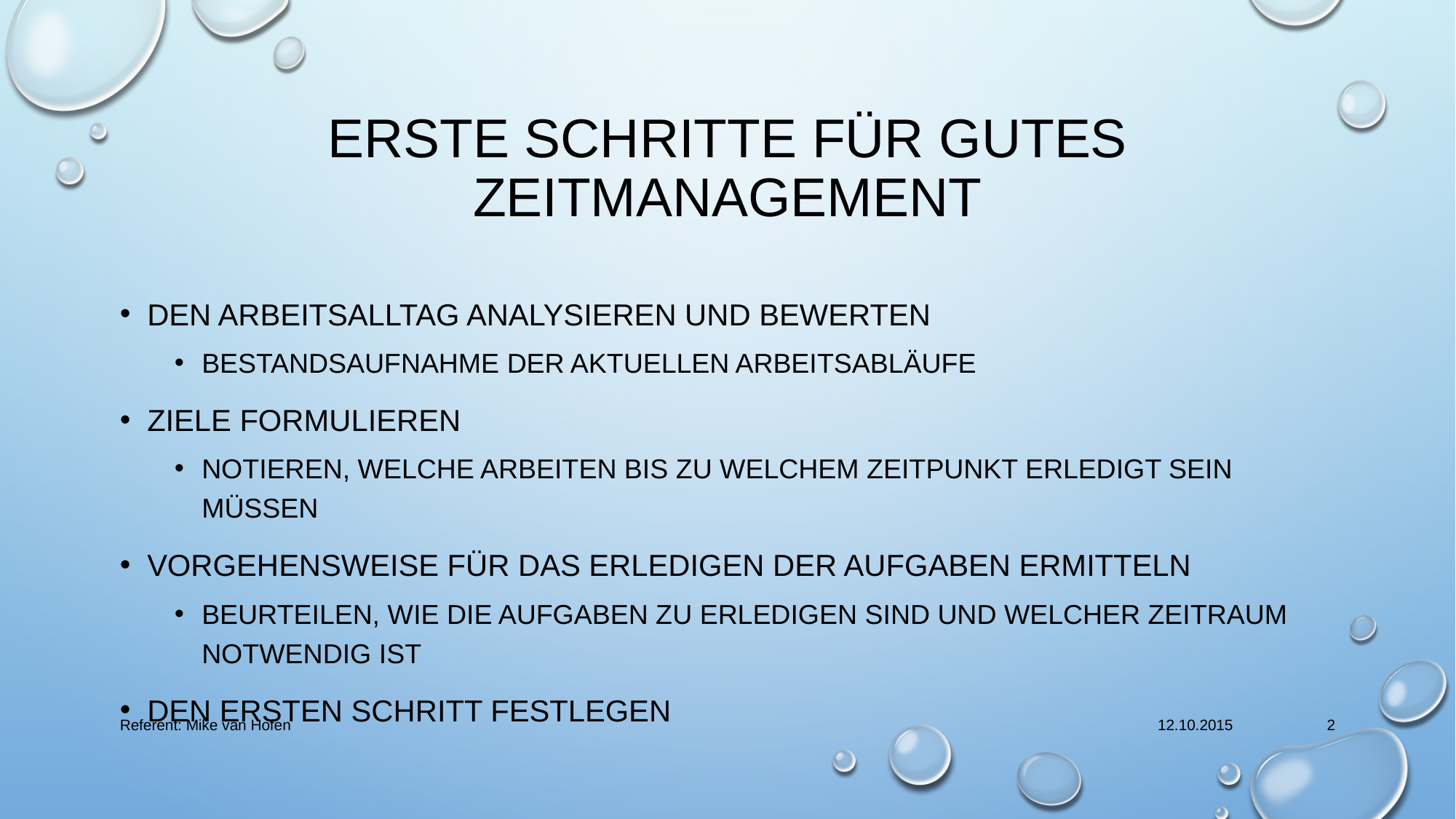

# Erste Schritte für gutes Zeitmanagement
Den Arbeitsalltag analysieren und bewerten
Bestandsaufnahme der aktuellen Arbeitsabläufe
Ziele formulieren
notieren, welche Arbeiten bis zu welchem Zeitpunkt erledigt sein müssen
Vorgehensweise für das Erledigen der Aufgaben ermitteln
beurteilen, wie die Aufgaben zu erledigen sind und welcher Zeitraum notwendig ist
Den ersten Schritt festlegen

Referent: Mike van Hofen
12.10.2015
2